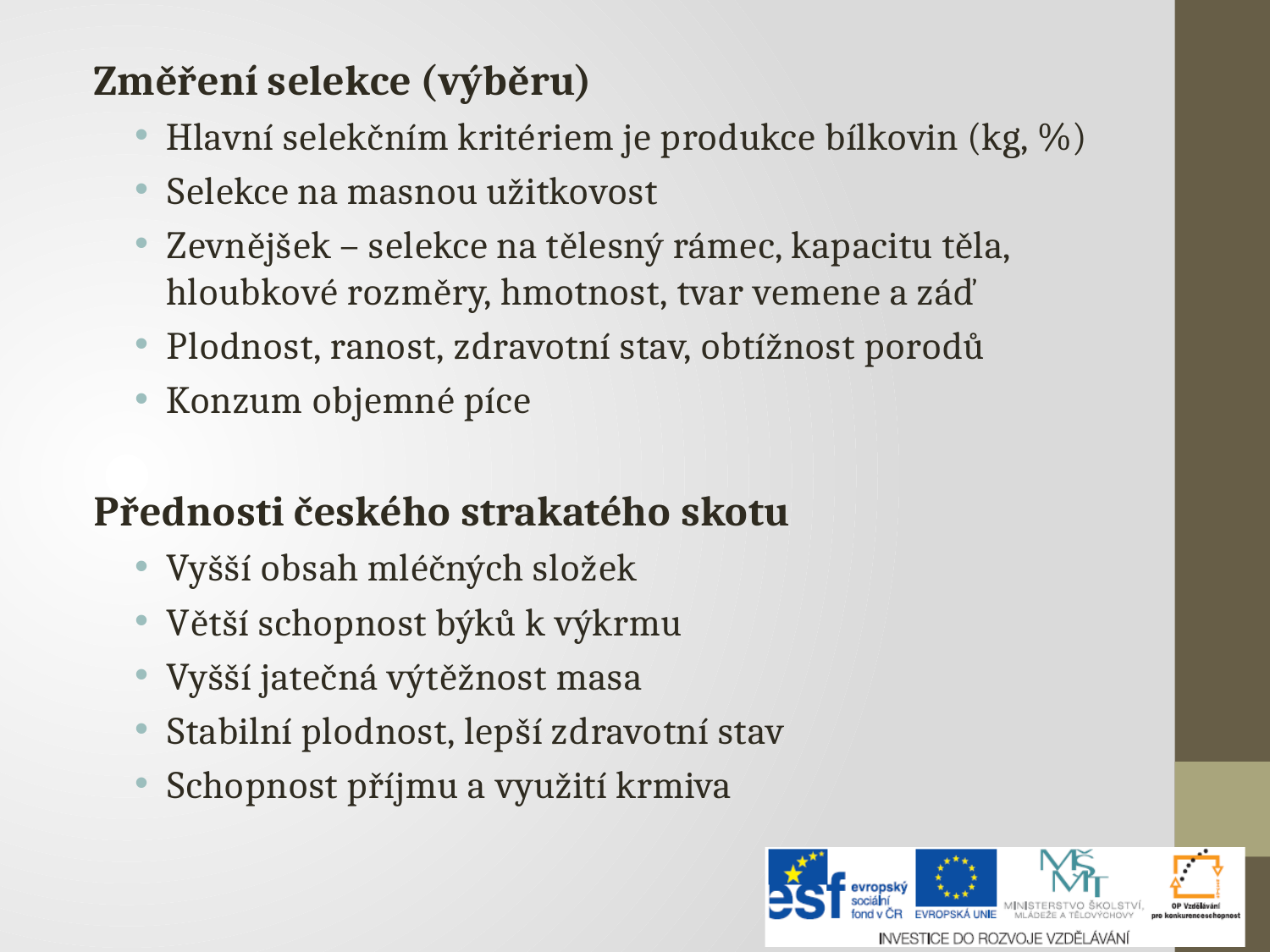

Změření selekce (výběru)
Hlavní selekčním kritériem je produkce bílkovin (kg, %)
Selekce na masnou užitkovost
Zevnějšek – selekce na tělesný rámec, kapacitu těla, hloubkové rozměry, hmotnost, tvar vemene a záď
Plodnost, ranost, zdravotní stav, obtížnost porodů
Konzum objemné píce

Přednosti českého strakatého skotu
Vyšší obsah mléčných složek
Větší schopnost býků k výkrmu
Vyšší jatečná výtěžnost masa
Stabilní plodnost, lepší zdravotní stav
Schopnost příjmu a využití krmiva